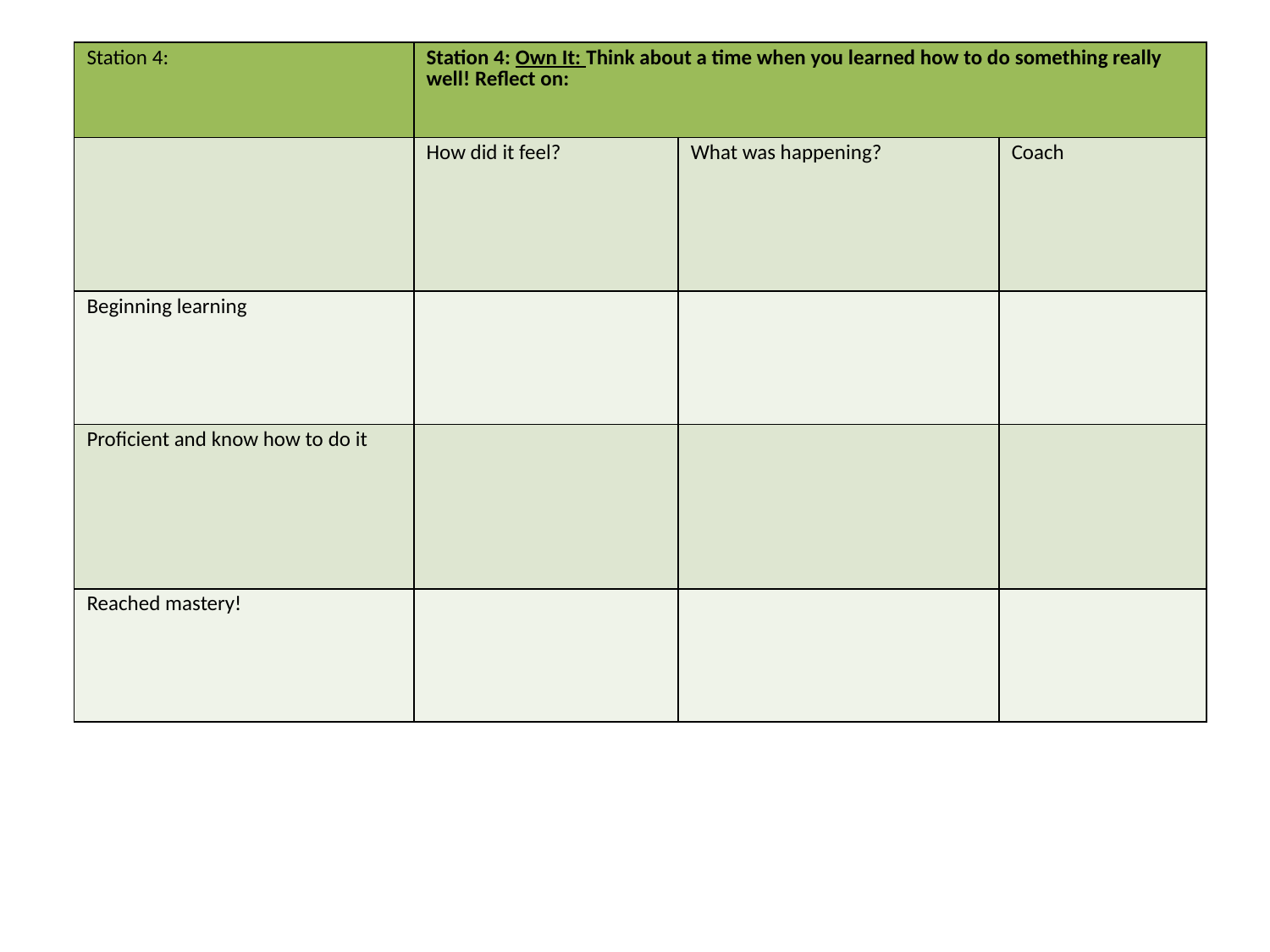

#

| Station 4: | Station 4: Own It: Think about a time when you learned how to do something really well! Reflect on: |  |  |
| --- | --- | --- | --- |
|  | How did it feel? | What was happening? | Coach |
| Beginning learning |  |  |  |
| Proficient and know how to do it |  |  |  |
| Reached mastery! |  |  |  |